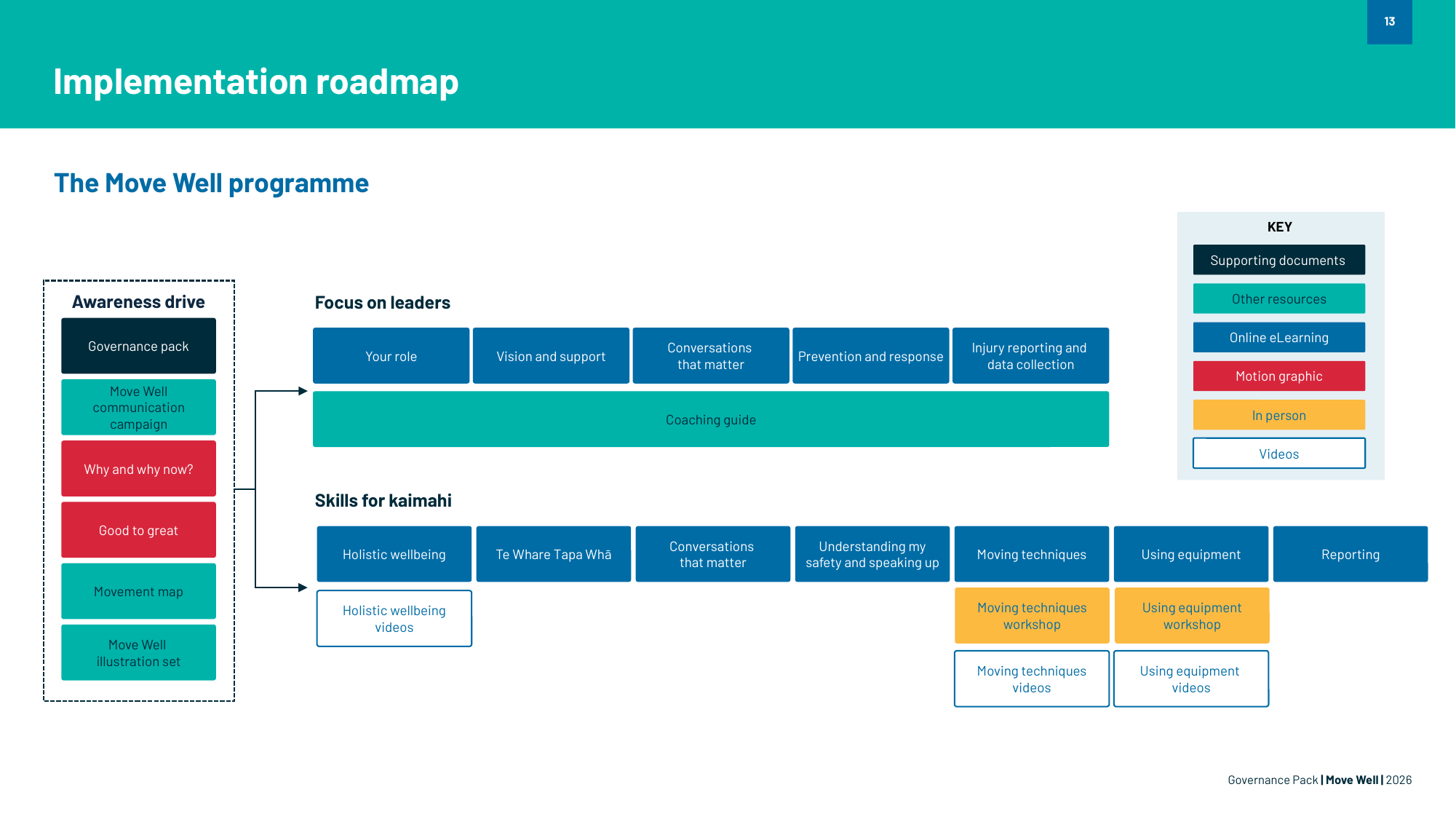

13
Implementation roadmap
The Move Well programme

KEY
Supporting documents
Other resources
Online eLearning
Motion graphic
In person
Videos
Awareness drive

Focus on leaders
Governance pack
Your role
Vision and support
Conversations
that matter
Prevention and response
Injury reporting and
data collection
Move Well communication campaign
Coaching guide
Why and why now?
Skills for kaimahi
Good to great
Holistic wellbeing
Te Whare Tapa Whā
Conversations
that matter
Understanding my safety and speaking up
Moving techniques
Using equipment
Reporting
Movement map
Moving techniques workshop
Using equipment workshop
Holistic wellbeing videos
Move Well
illustration set
Moving techniques videos
Using equipment
videos